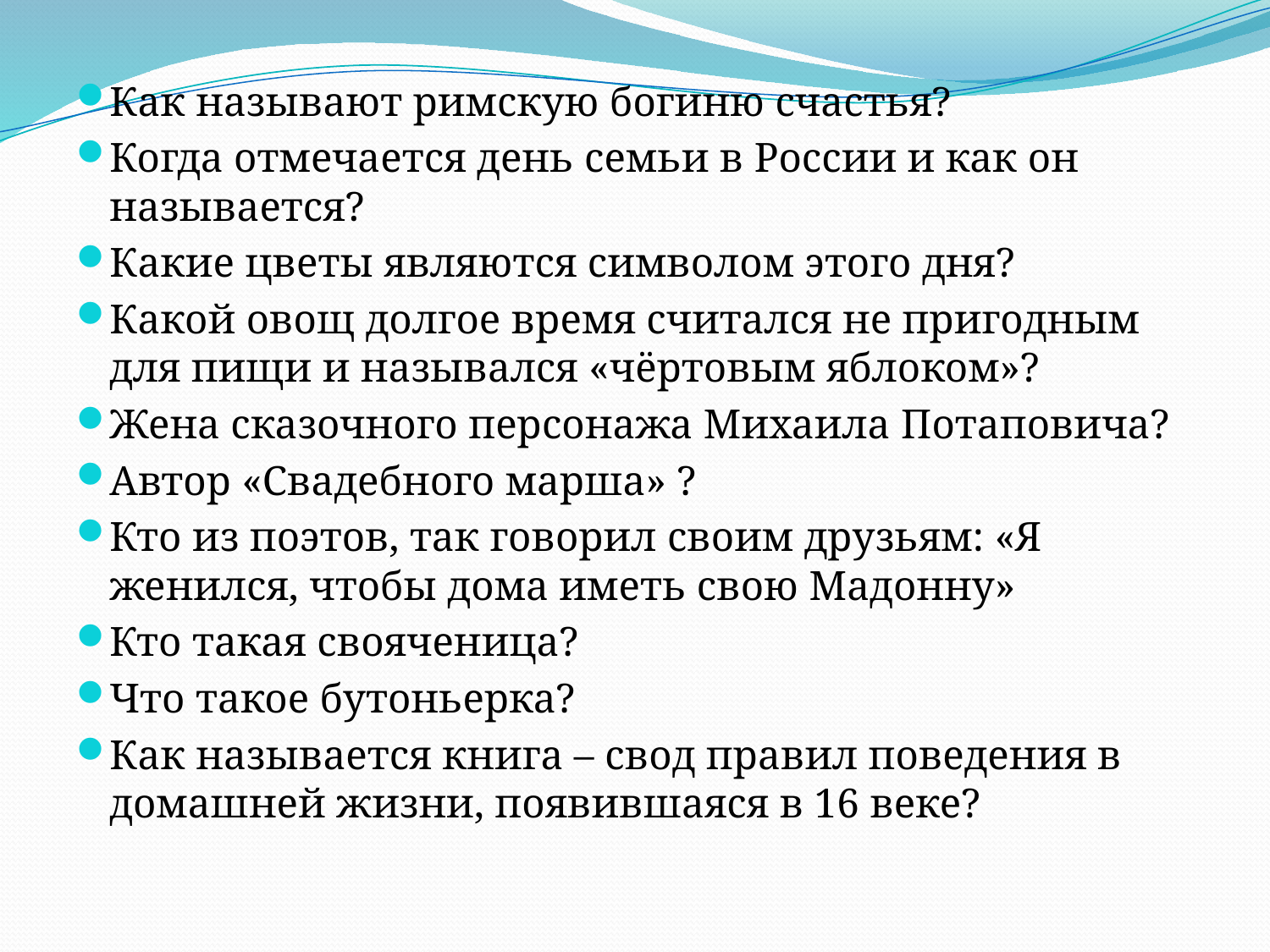

#
Как называют римскую богиню счастья?
Когда отмечается день семьи в России и как он называется?
Какие цветы являются символом этого дня?
Какой овощ долгое время считался не пригодным для пищи и назывался «чёртовым яблоком»?
Жена сказочного персонажа Михаила Потаповича?
Автор «Свадебного марша» ?
Кто из поэтов, так говорил своим друзьям: «Я женился, чтобы дома иметь свою Мадонну»
Кто такая свояченица?
Что такое бутоньерка?
Как называется книга – свод правил поведения в домашней жизни, появившаяся в 16 веке?